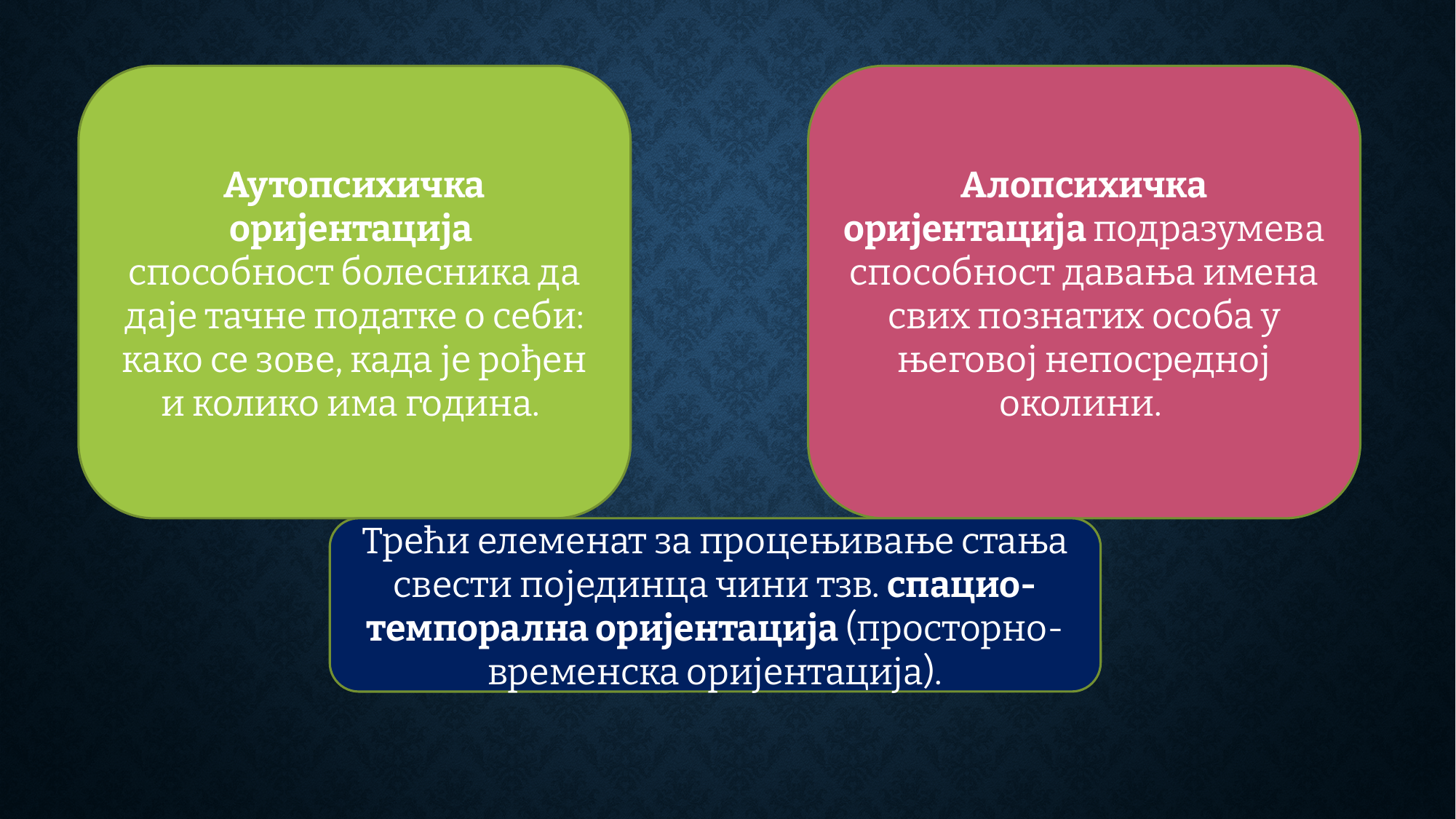

Аутопсихичка оријентација
способност болесника да даје тачне податке о себи: како се зове, када је рођен и колико има година.
Алопсихичка оријентација подразумева способност давања имена свих познатих особа у његовој непосредној околини.
Трећи елеменат за процењивање стања свести појединца чини тзв. спацио-темпорална оријентација (просторно-временска оријентација).